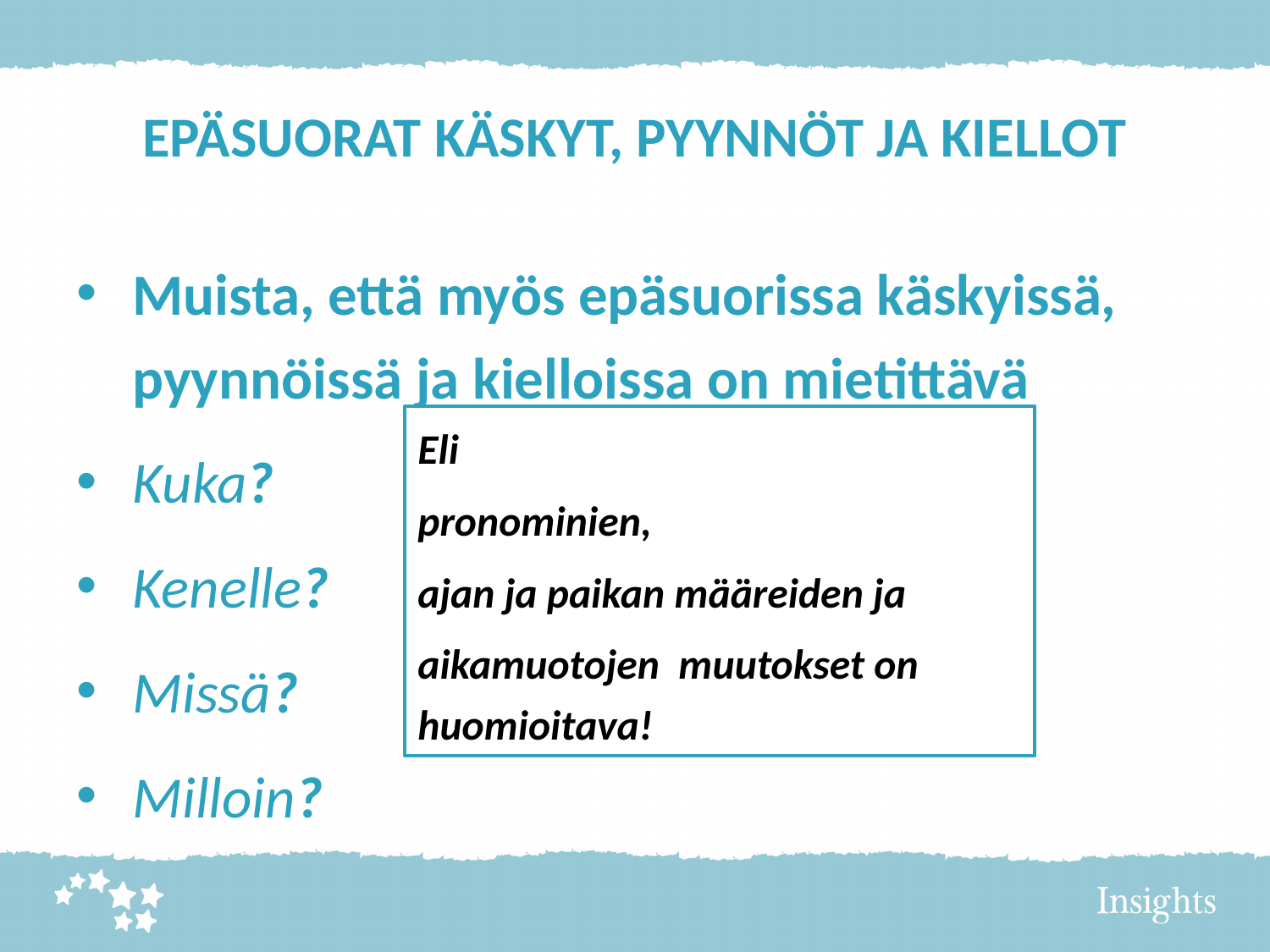

# EPÄSUORAT KÄSKYT, PYYNNÖT JA KIELLOT

Muista, että myös epäsuorissa käskyissä, pyynnöissä ja kielloissa on mietittävä
Kuka?
Kenelle?
Missä?
Milloin?

Eli
pronominien,
ajan ja paikan määreiden ja
aikamuotojen  muutokset on huomioitava!